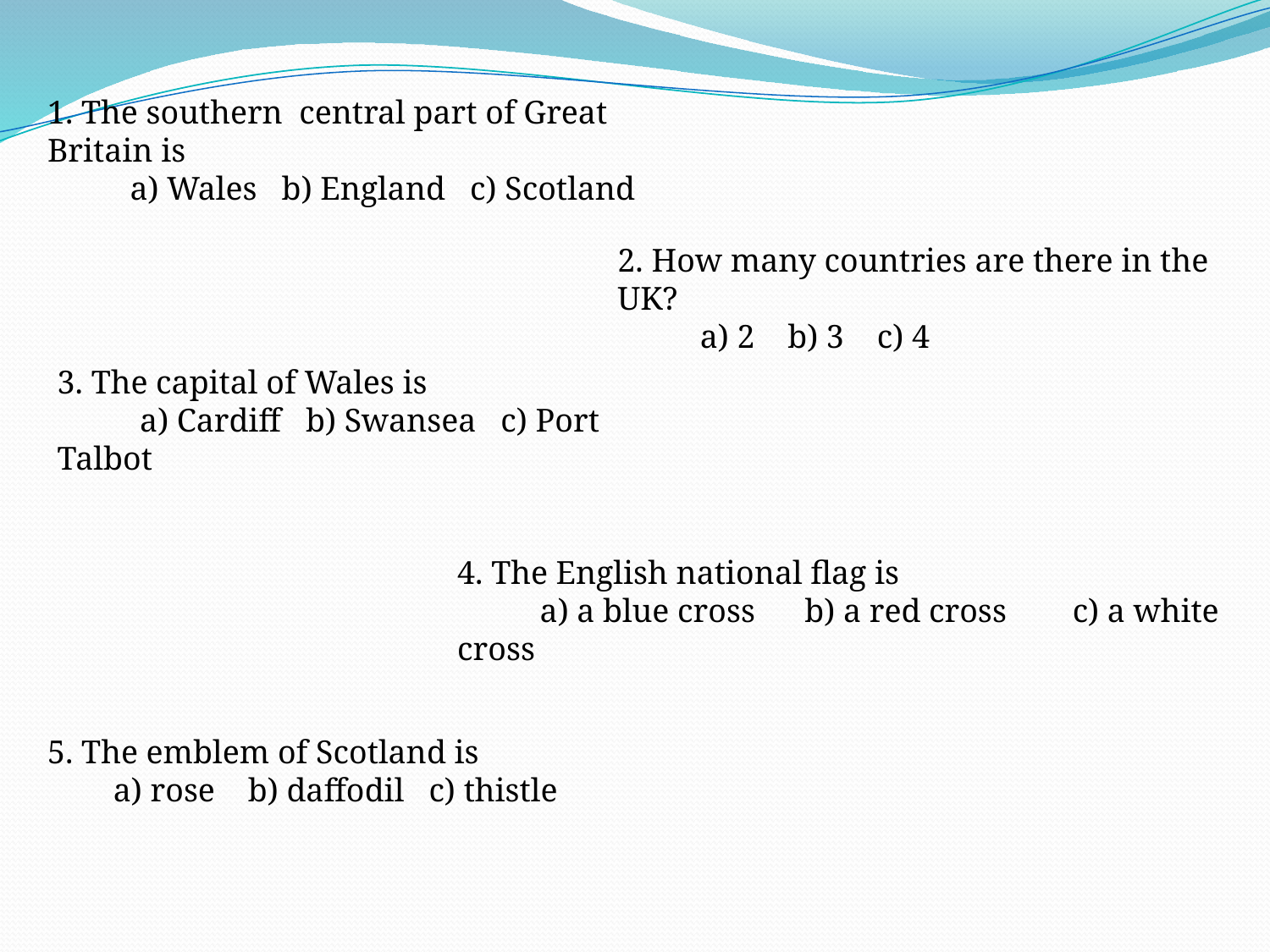

1. The southern  central part of Great Britain is
          a) Wales   b) England   c) Scotland

2. How many countries are there in the UK?
          a) 2    b) 3    c) 4
3. The capital of Wales is
          a) Cardiff   b) Swansea   c) Port Talbot
4. The English national flag is
          a) a blue cross      b) a red cross        c) a white cross

5. The emblem of Scotland is
        a) rose    b) daffodil   c) thistle